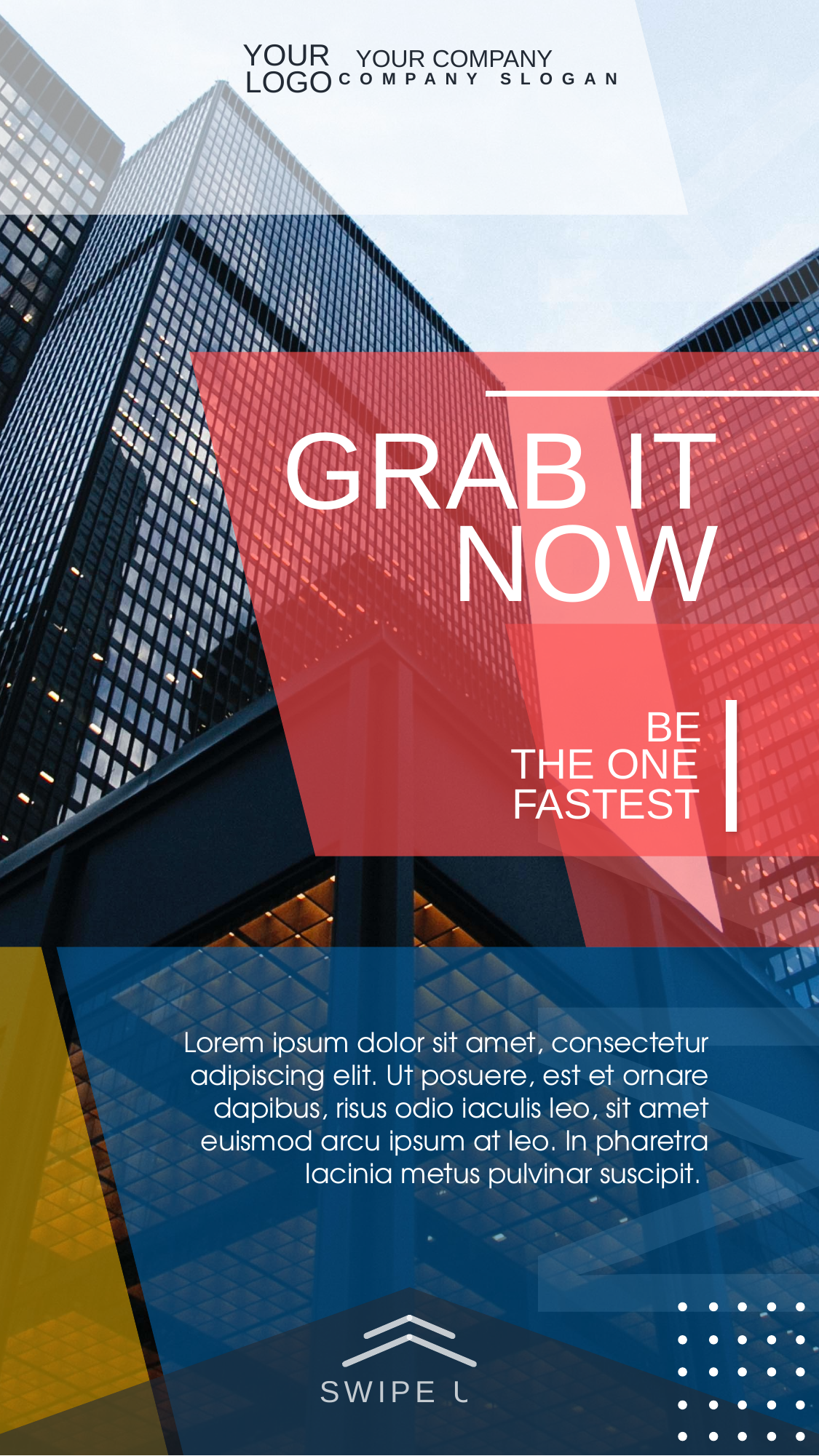

MARKETING

YOUR
LOGO
YOUR COMPANY
COMPANY SLOGAN

GRAB IT
NOW

BE

THE ONE
FASTEST

Lorem ipsum dolor sit amet, consectetur adipiscing elit. Ut posuere, est et ornare dapibus, risus odio iaculis leo, sit amet euismod arcu ipsum at leo. In pharetra lacinia metus pulvinar suscipit.

SWIPE UP